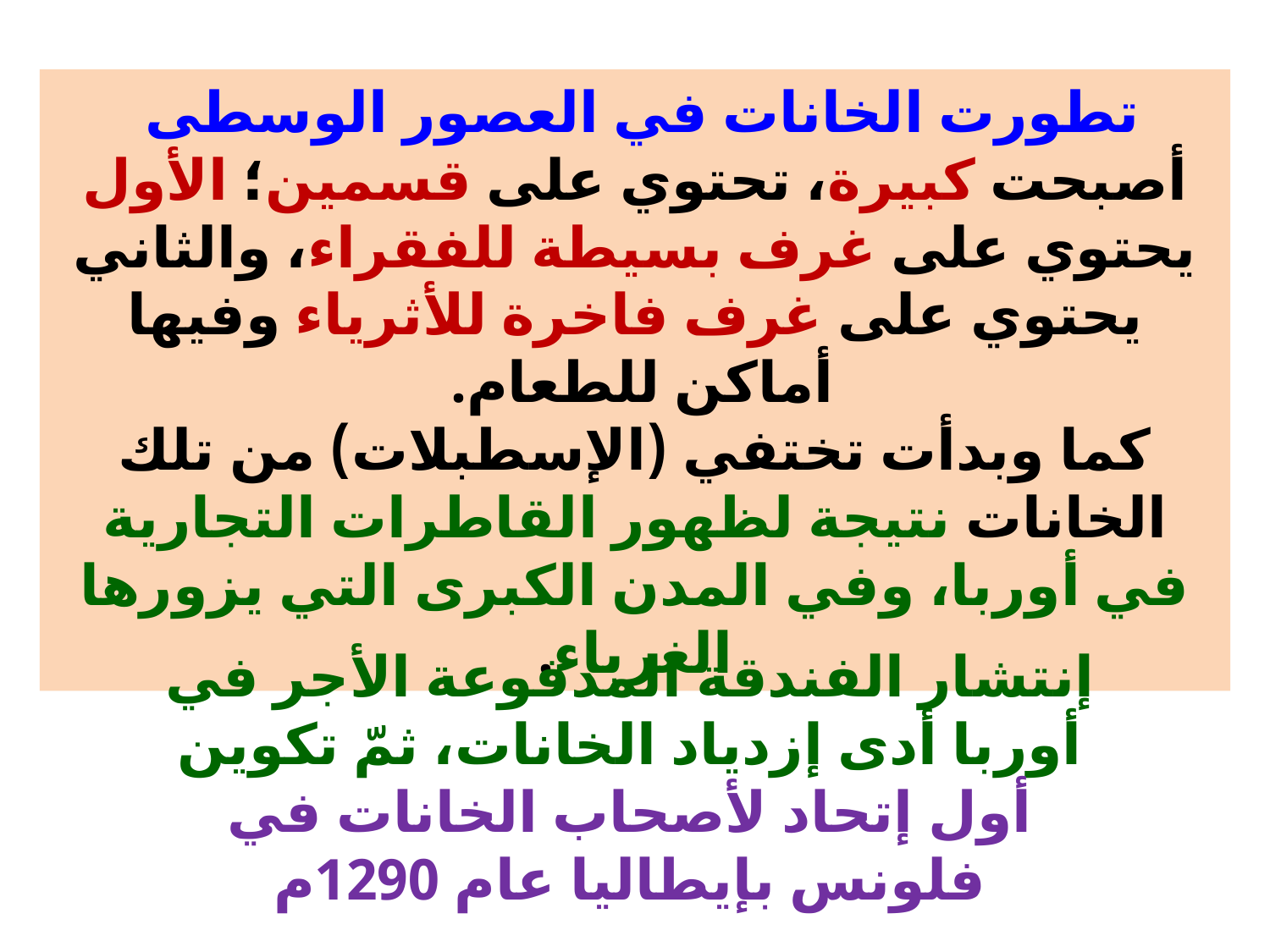

تطورت الخانات في العصور الوسطى
أصبحت كبيرة، تحتوي على قسمين؛ الأول يحتوي على غرف بسيطة للفقراء، والثاني يحتوي على غرف فاخرة للأثرياء وفيها أماكن للطعام.
كما وبدأت تختفي (الإسطبلات) من تلك الخانات نتيجة لظهور القاطرات التجارية في أوربا، وفي المدن الكبرى التي يزورها الغرباء.
إنتشار الفندقة المدفوعة الأجر في أوربا أدى إزدياد الخانات، ثمّ تكوين أول إتحاد لأصحاب الخانات في فلونس بإيطاليا عام 1290م